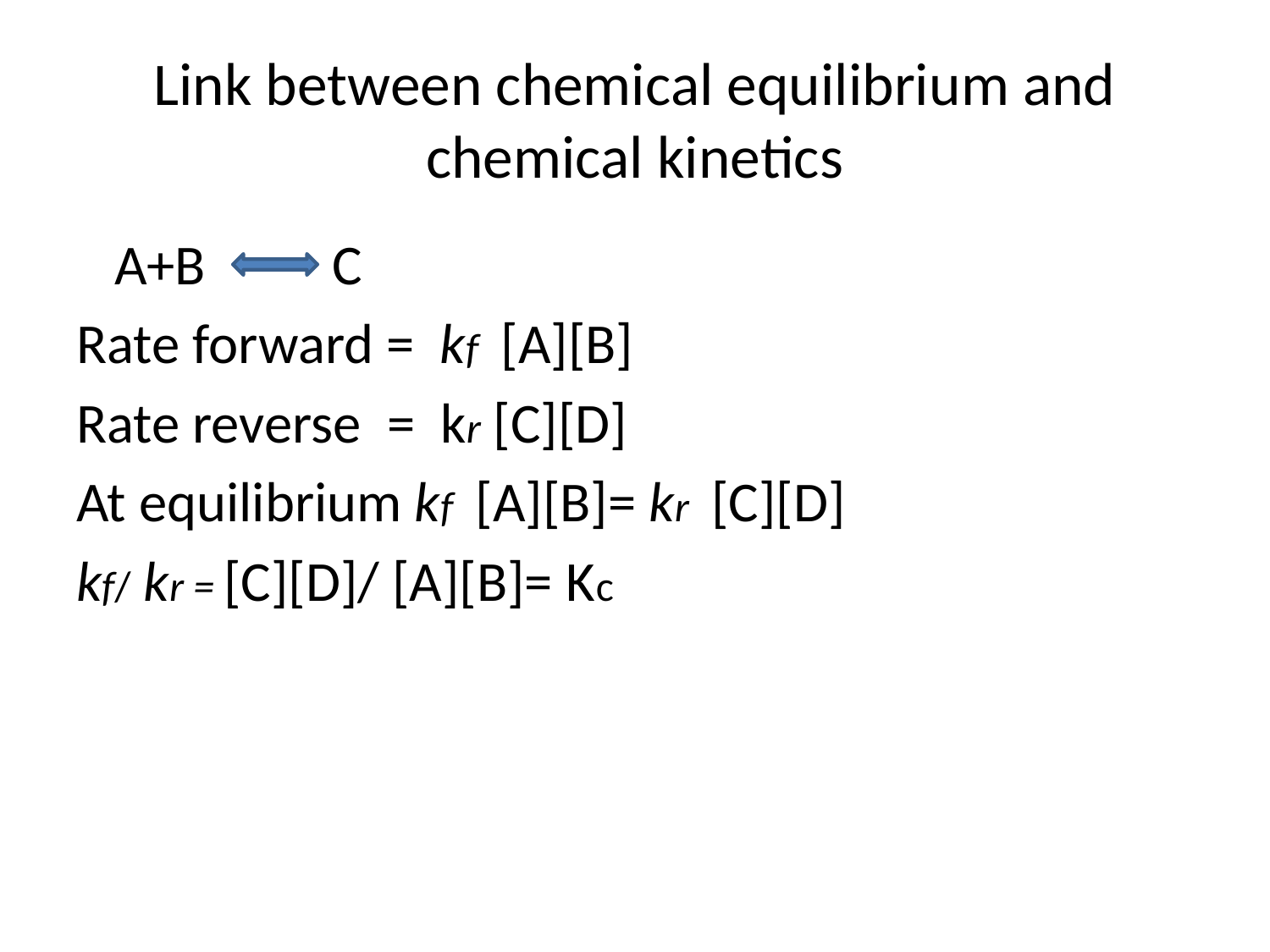

# Link between chemical equilibrium and chemical kinetics
   A+B          C
Rate forward =  kf  [A][B]
Rate reverse  =  kr [C][D]
At equilibrium kf  [A][B]= kr  [C][D]
kf/ kr = [C][D]/ [A][B]= Kc